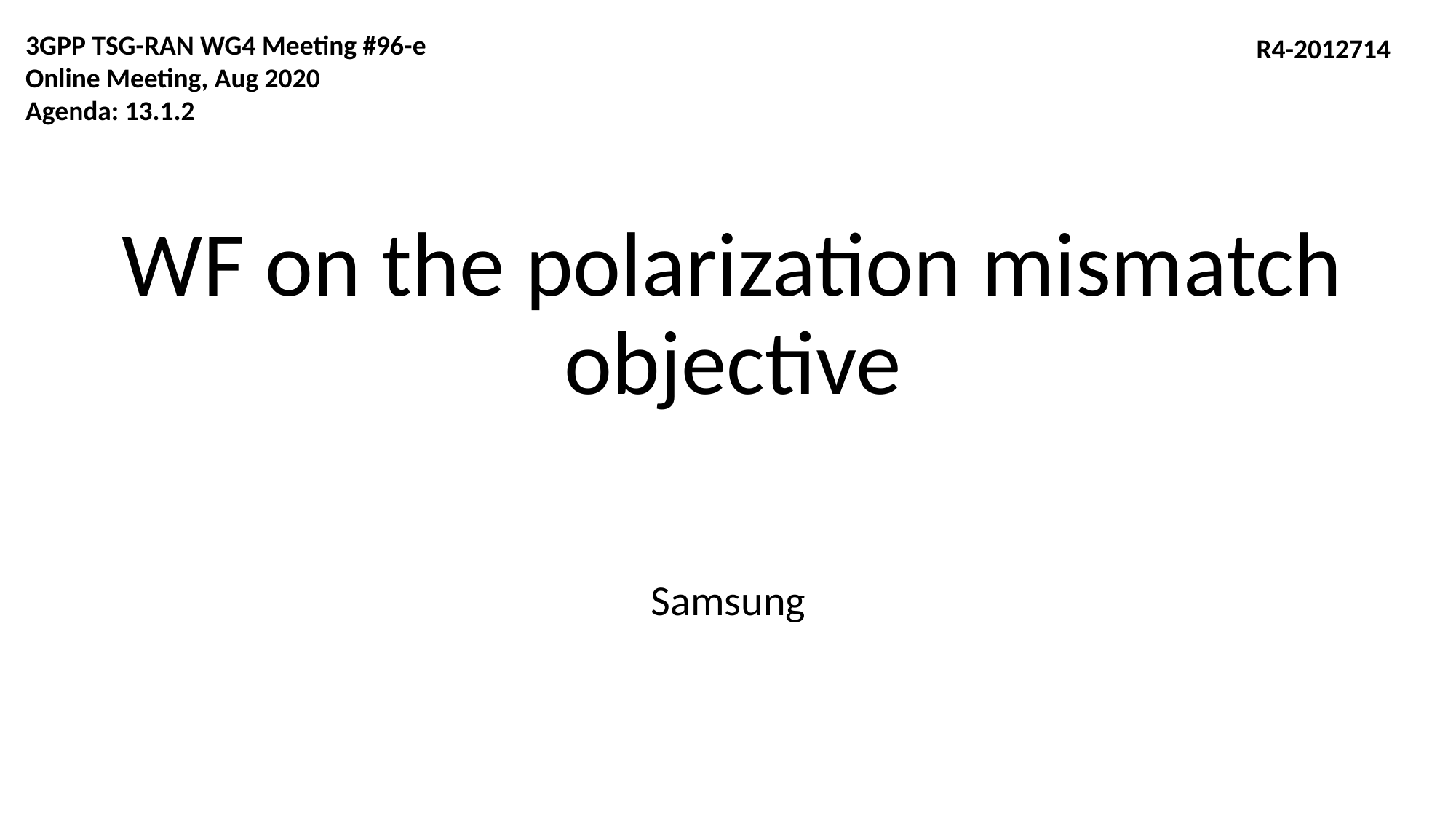

3GPP TSG-RAN WG4 Meeting #96-e
Online Meeting, Aug 2020
Agenda: 13.1.2
R4-2012714
# WF on the polarization mismatch objective
Samsung